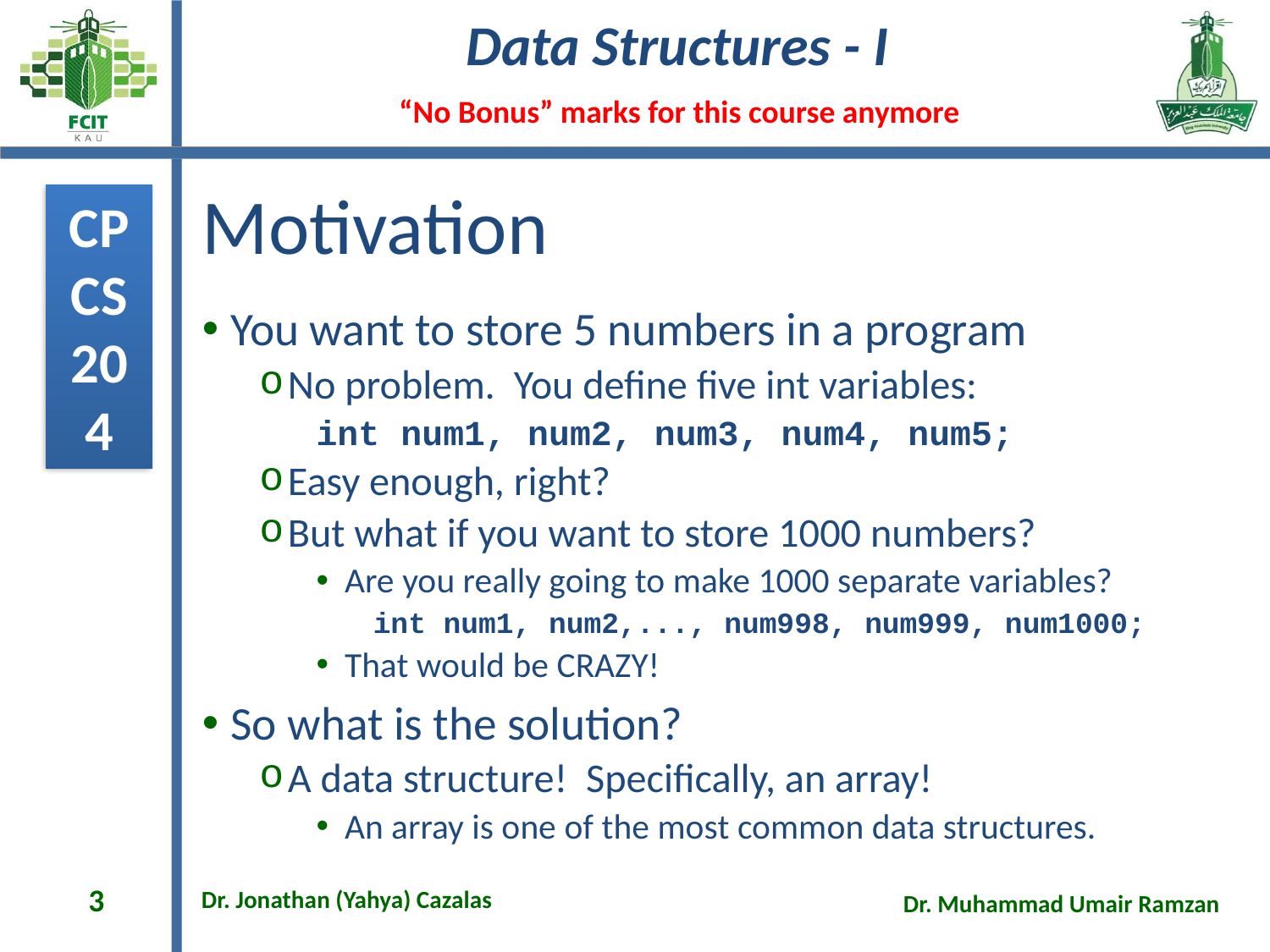

# Motivation
You want to store 5 numbers in a program
No problem.  You define five int variables:
int num1, num2, num3, num4, num5;
Easy enough, right?
But what if you want to store 1000 numbers?
Are you really going to make 1000 separate variables?
int num1, num2,..., num998, num999, num1000;
That would be CRAZY!
So what is the solution?
A data structure!  Specifically, an array!
An array is one of the most common data structures.

3